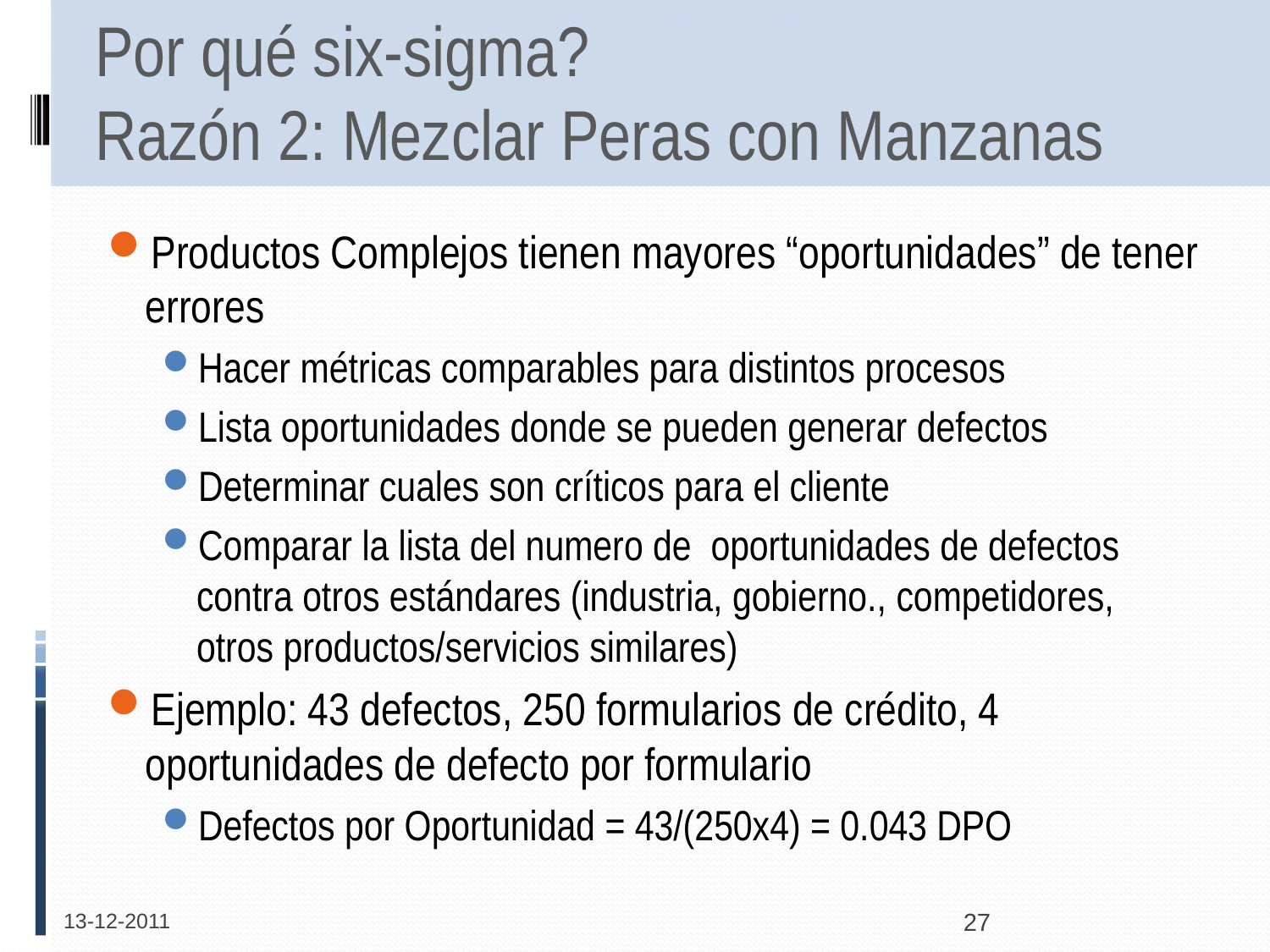

# Por qué six-sigma? Razón 2: Mezclar Peras con Manzanas
Productos Complejos tienen mayores “oportunidades” de tener errores
Hacer métricas comparables para distintos procesos
Lista oportunidades donde se pueden generar defectos
Determinar cuales son críticos para el cliente
Comparar la lista del numero de  oportunidades de defectos contra otros estándares (industria, gobierno., competidores, otros productos/servicios similares)
Ejemplo: 43 defectos, 250 formularios de crédito, 4 oportunidades de defecto por formulario
Defectos por Oportunidad = 43/(250x4) = 0.043 DPO

13-12-2011
27